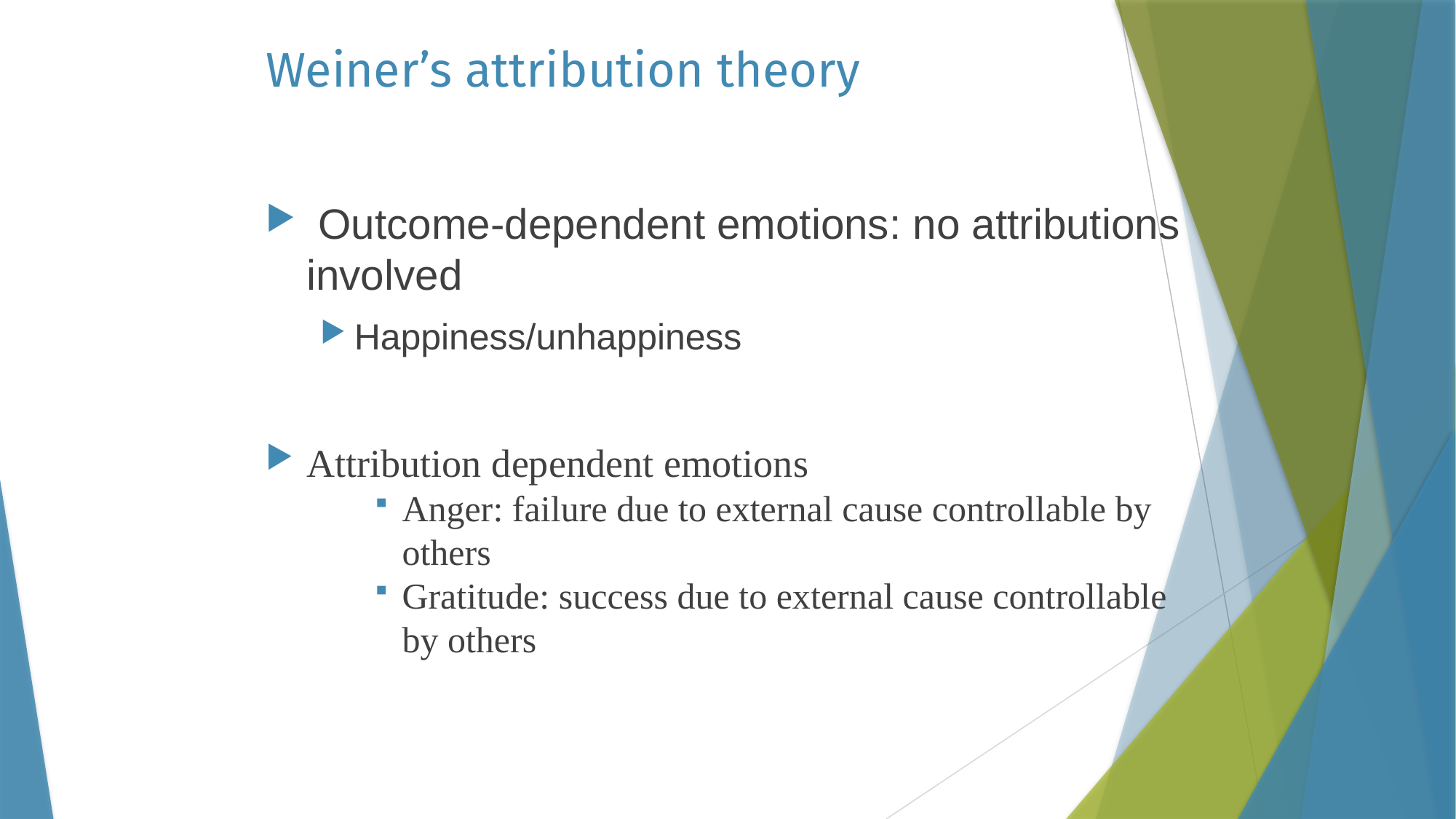

# Weiner’s attribution theory
 Outcome-dependent emotions: no attributions involved
Happiness/unhappiness

Attribution dependent emotions
Anger: failure due to external cause controllable by others
Gratitude: success due to external cause controllable by others